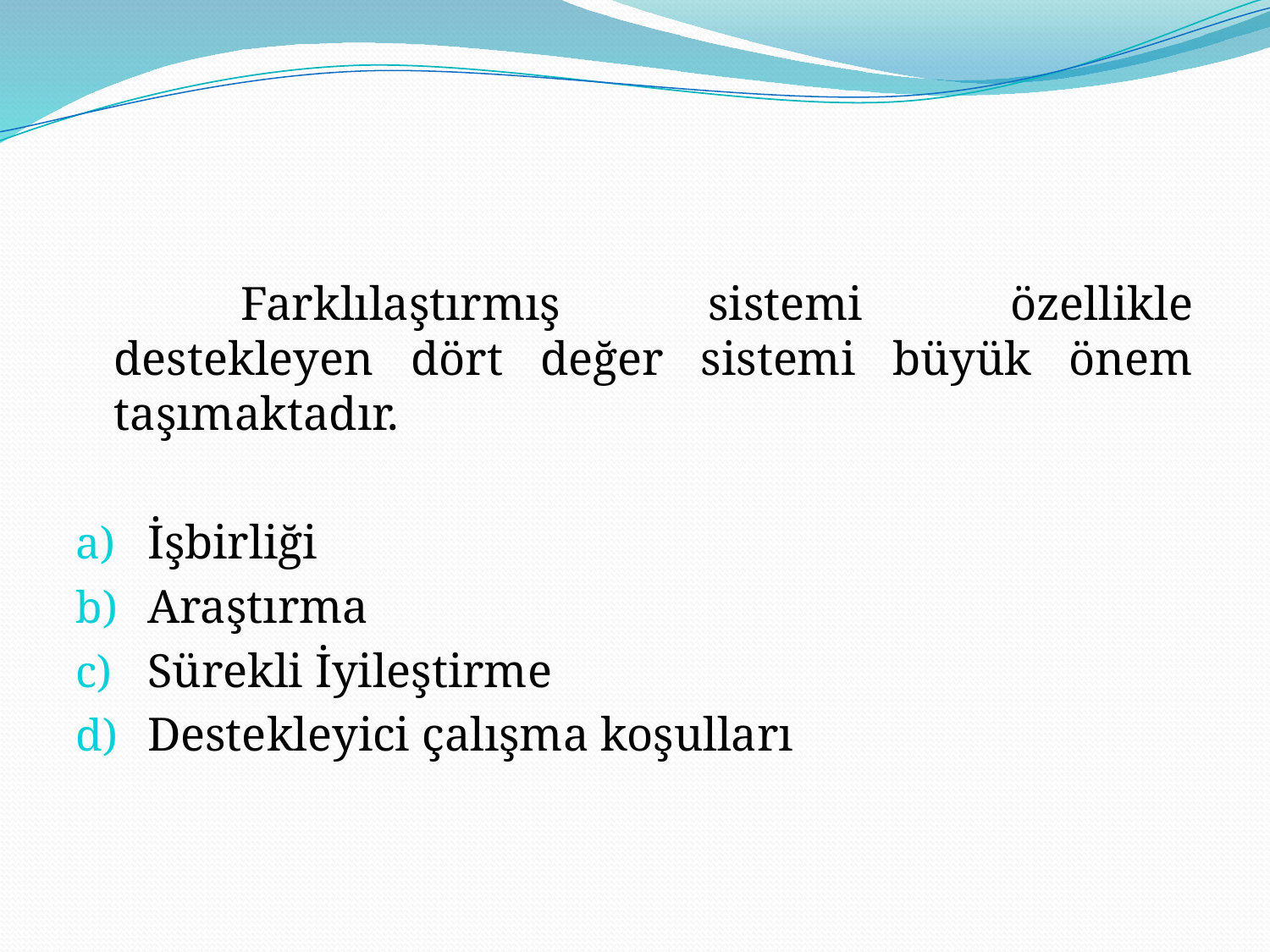

#
		Farklılaştırmış sistemi özellikle destekleyen dört değer sistemi büyük önem taşımaktadır.

İşbirliği
Araştırma
Sürekli İyileştirme
Destekleyici çalışma koşulları